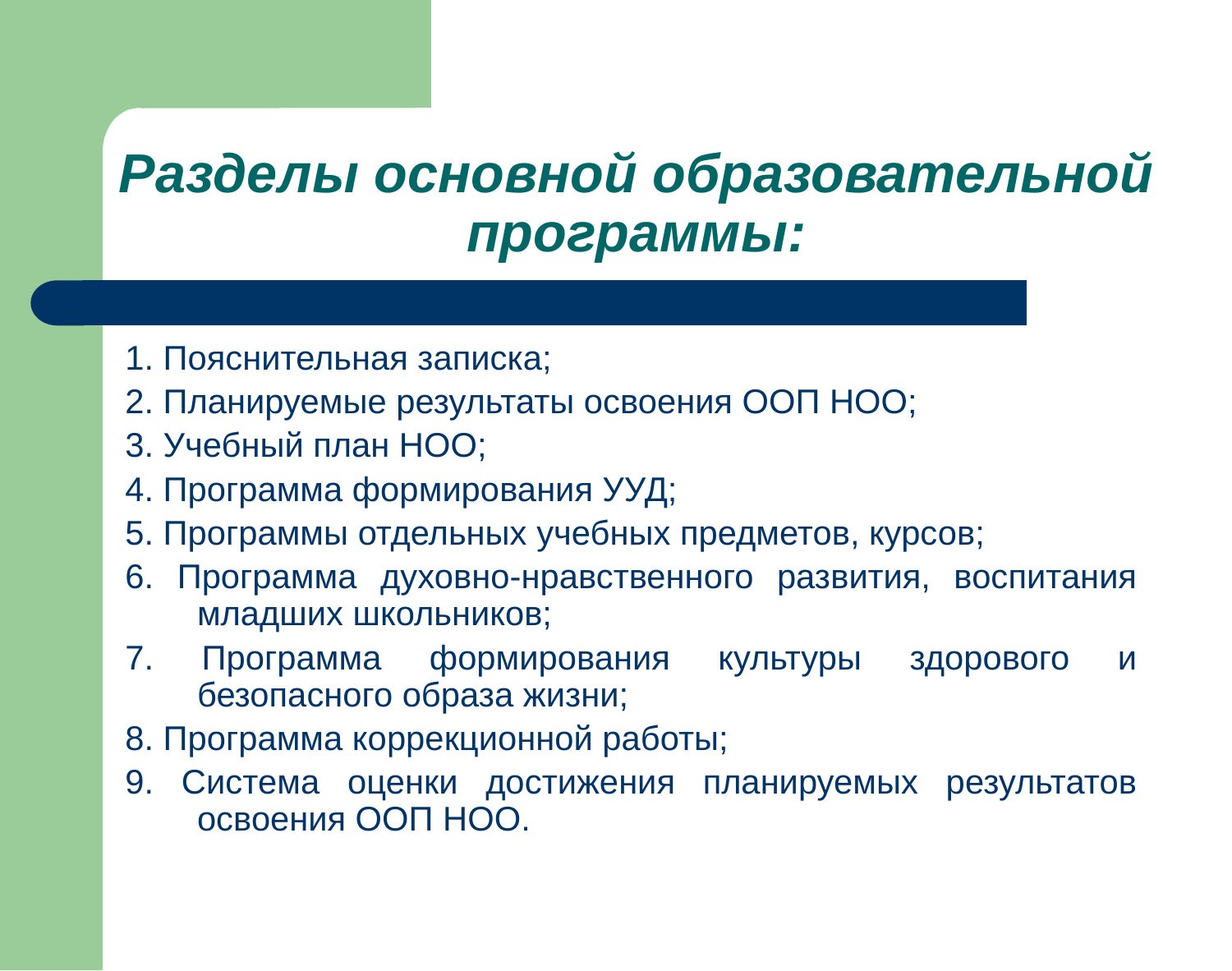

# Разделы основной образовательной программы:
1. Пояснительная записка;
2. Планируемые результаты освоения ООП НОО;
3. Учебный план НОО;
4. Программа формирования УУД;
5. Программы отдельных учебных предметов, курсов;
6. Программа духовно-нравственного развития, воспитания младших школьников;
7. Программа формирования культуры здорового и безопасного образа жизни;
8. Программа коррекционной работы;
9. Система оценки достижения планируемых результатов освоения ООП НОО.